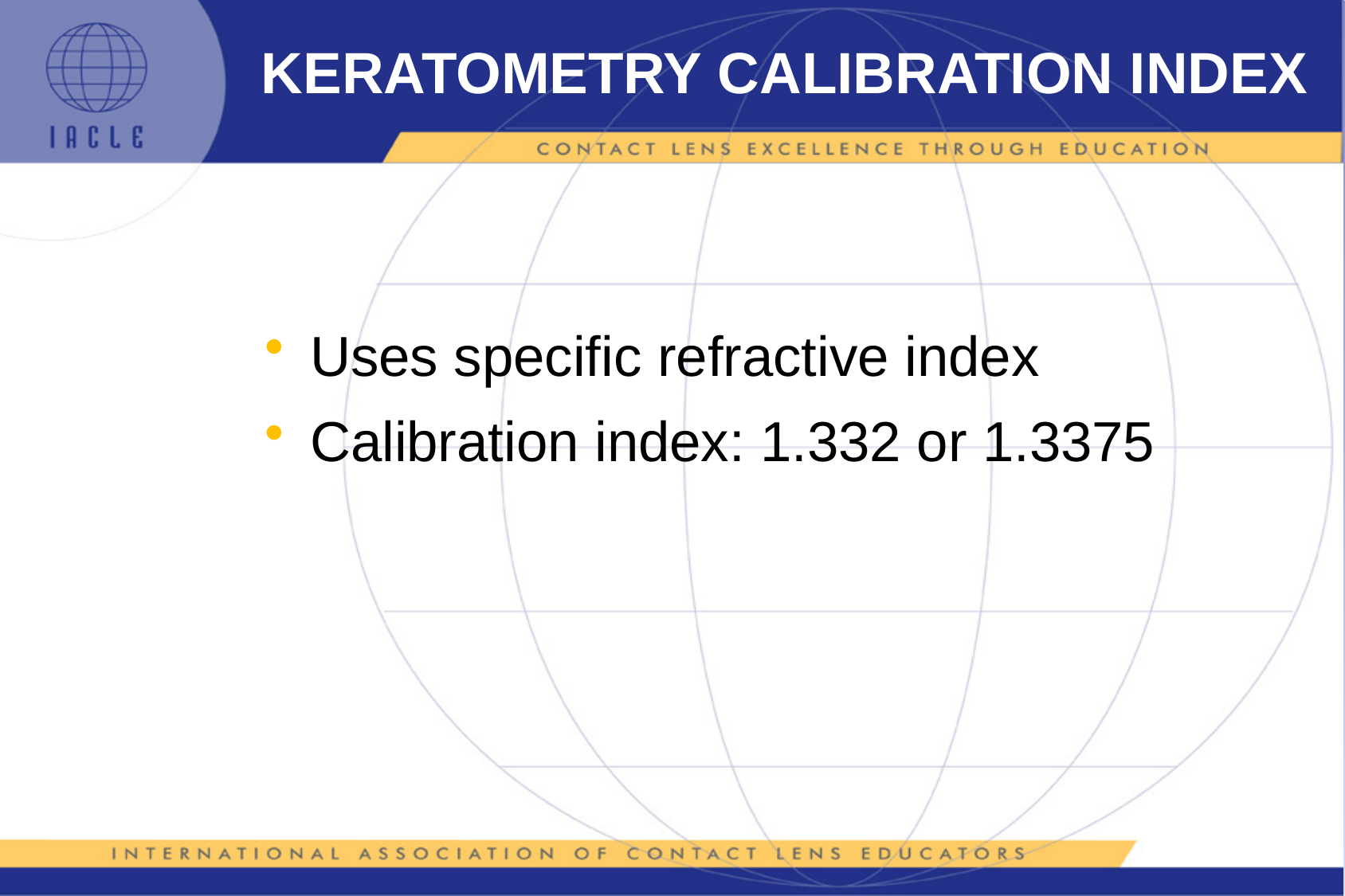

# KERATOMETRY CALIBRATION INDEX
Uses specific refractive index
Calibration index: 1.332 or 1.3375